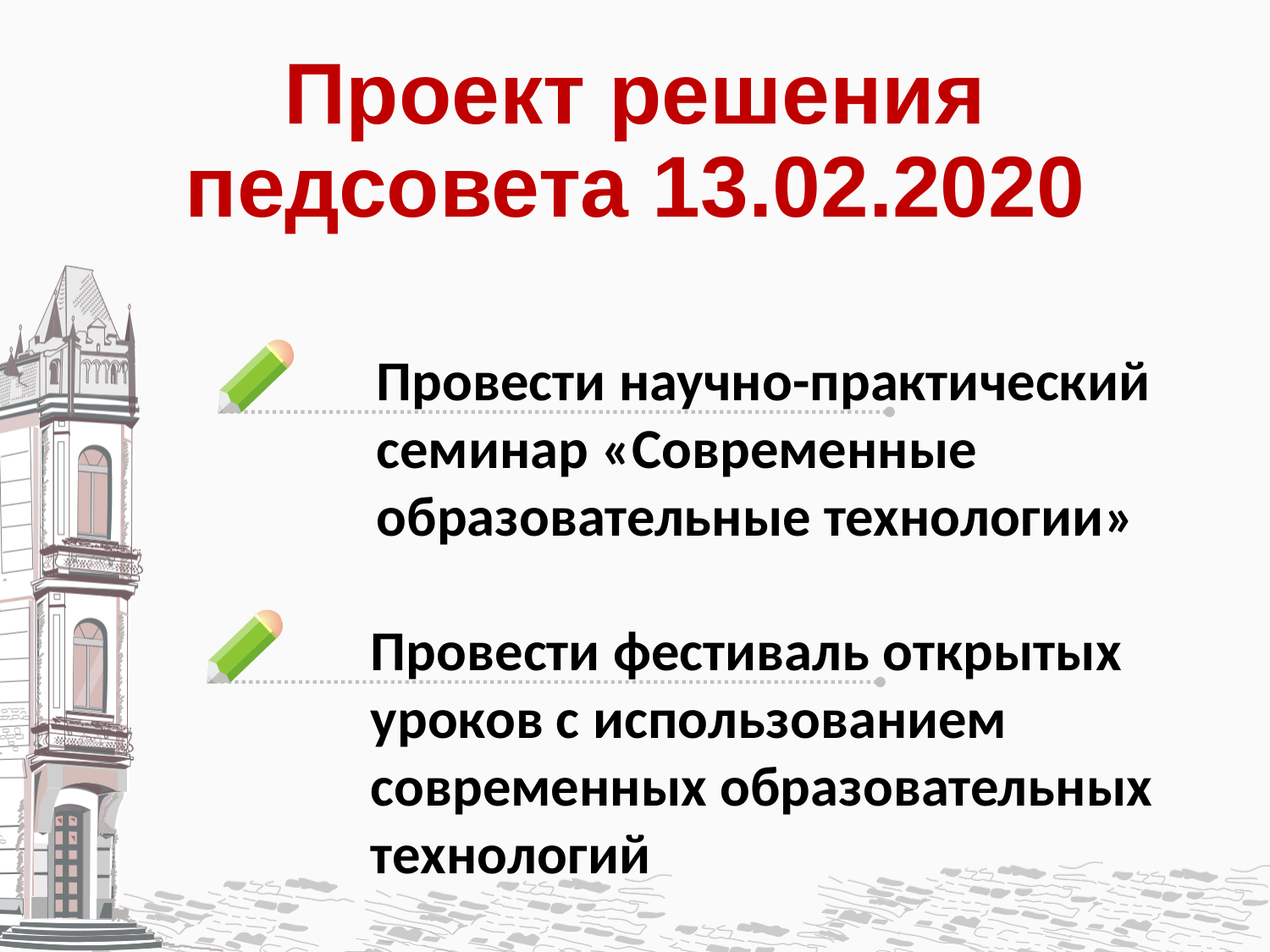

# Проект решения педсовета 13.02.2020
Провести научно-практический
семинар «Современные
образовательные технологии»

Провести фестиваль открытых
уроков с использованием
современных образовательных
технологий